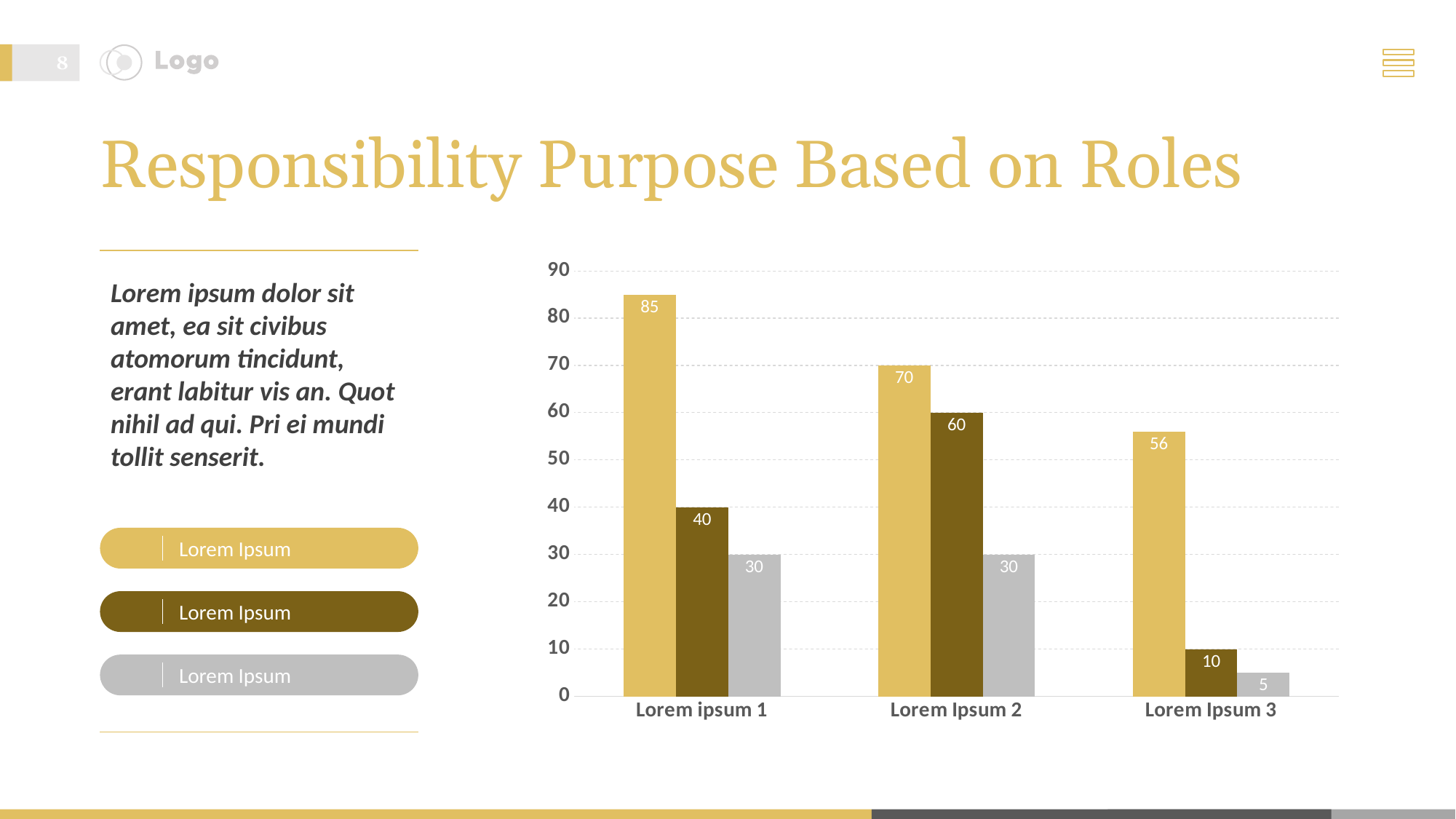

8
# Responsibility Purpose Based on Roles

### Chart

| Category | Series 1 | Series 2 | Series 3 |
|---|---|---|---|
| Lorem ipsum 1 | 85.0 | 40.0 | 30.0 |
| Lorem Ipsum 2 | 70.0 | 60.0 | 30.0 |
| Lorem Ipsum 3 | 56.0 | 10.0 | 5.0 |
Lorem ipsum dolor sit amet, ea sit civibus atomorum tincidunt, erant labitur vis an. Quot nihil ad qui. Pri ei mundi tollit senserit.
Lorem Ipsum
Lorem Ipsum
Lorem Ipsum